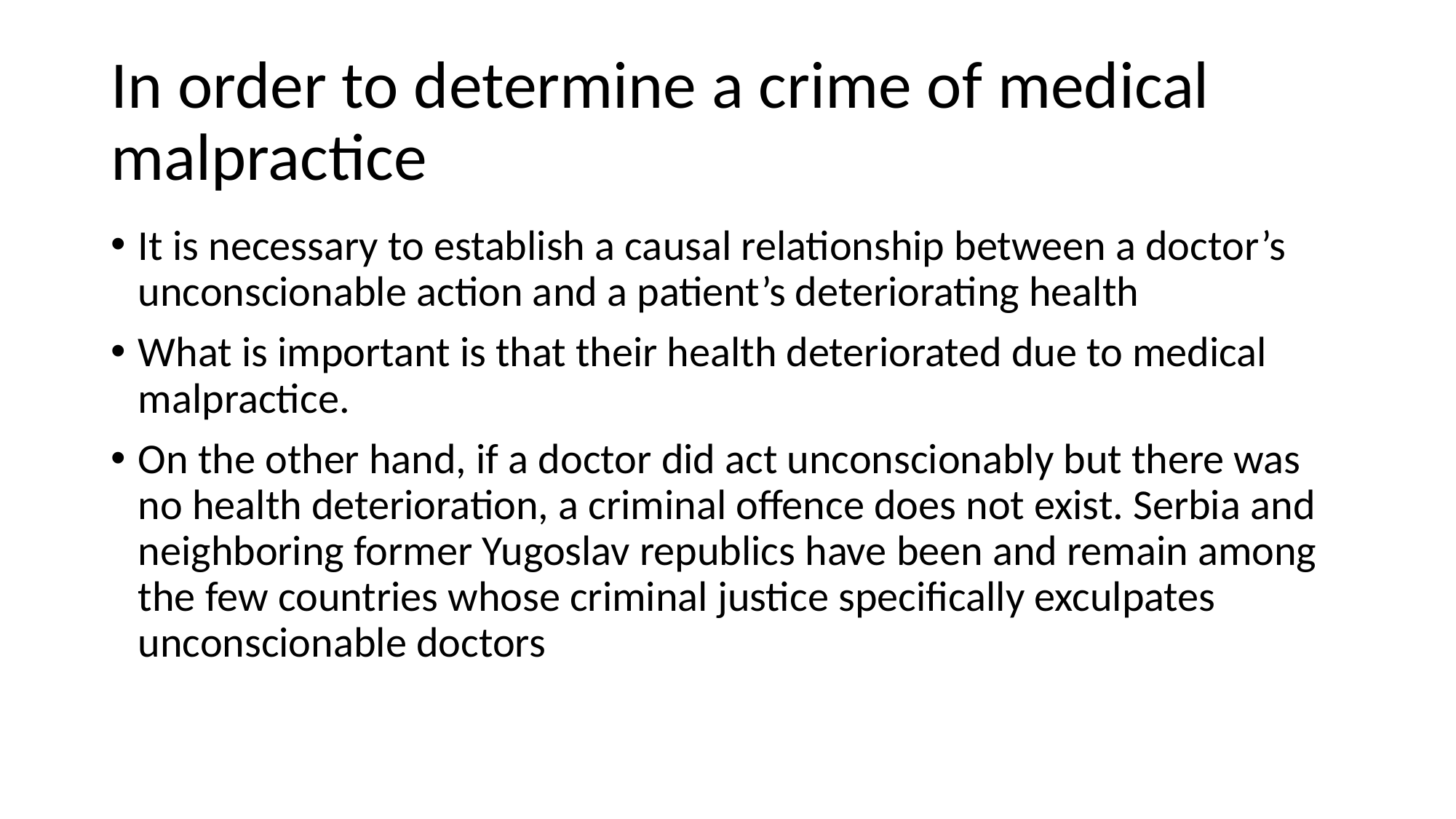

# In order to determine a crime of medical malpractice
It is necessary to establish a causal relationship between a doctor’s unconscionable action and a patient’s deteriorating health
What is important is that their health deteriorated due to medical malpractice.
On the other hand, if a doctor did act unconscionably but there was no health deterioration, a criminal offence does not exist. Serbia and neighboring former Yugoslav republics have been and remain among the few countries whose criminal justice specifically exculpates unconscionable doctors